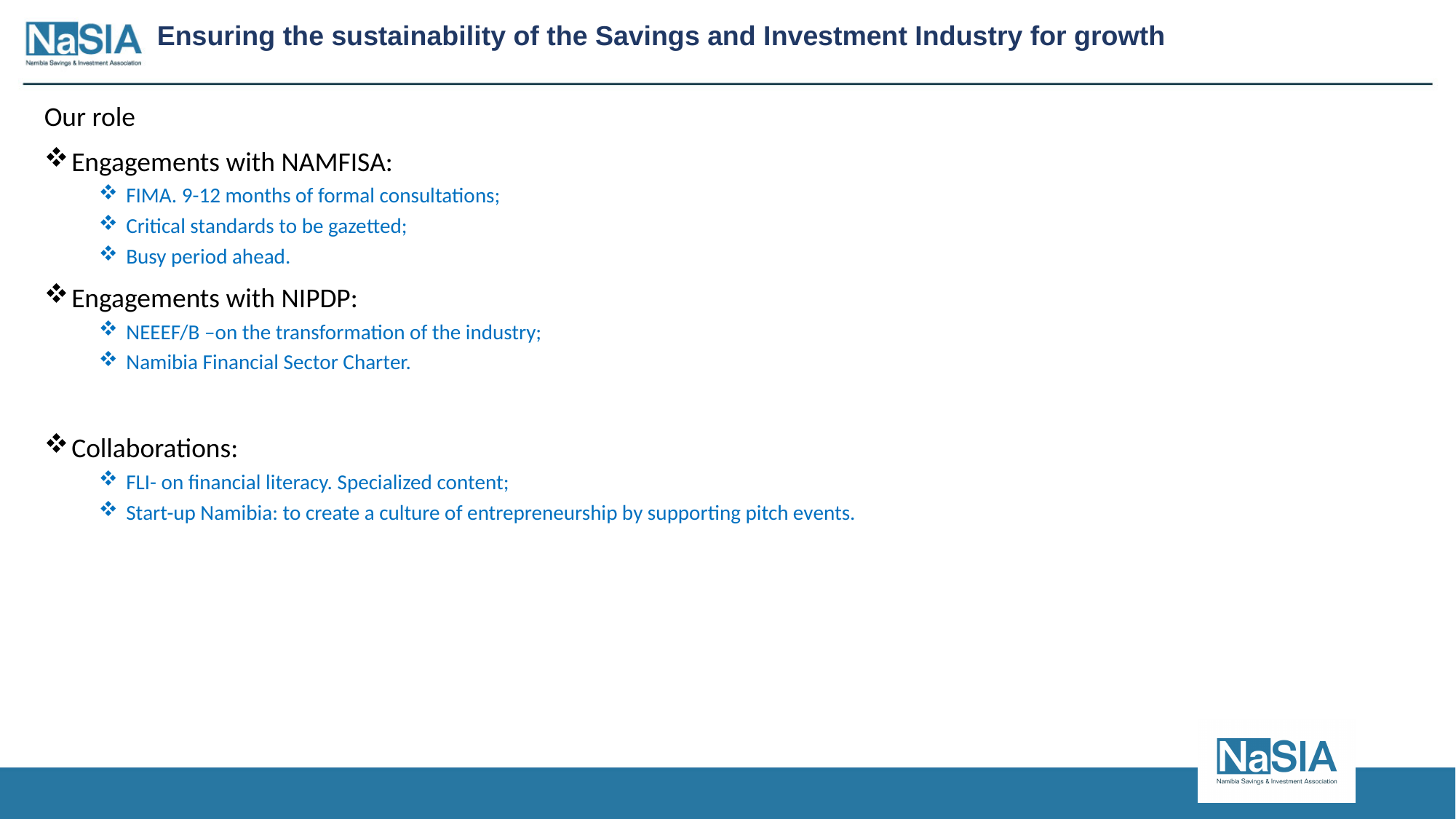

# Ensuring the sustainability of the Savings and Investment Industry for growth
Our role
Engagements with NAMFISA:
FIMA. 9-12 months of formal consultations;
Critical standards to be gazetted;
Busy period ahead.
Engagements with NIPDP:
NEEEF/B –on the transformation of the industry;
Namibia Financial Sector Charter.

Collaborations:
FLI- on financial literacy. Specialized content;
Start-up Namibia: to create a culture of entrepreneurship by supporting pitch events.

10